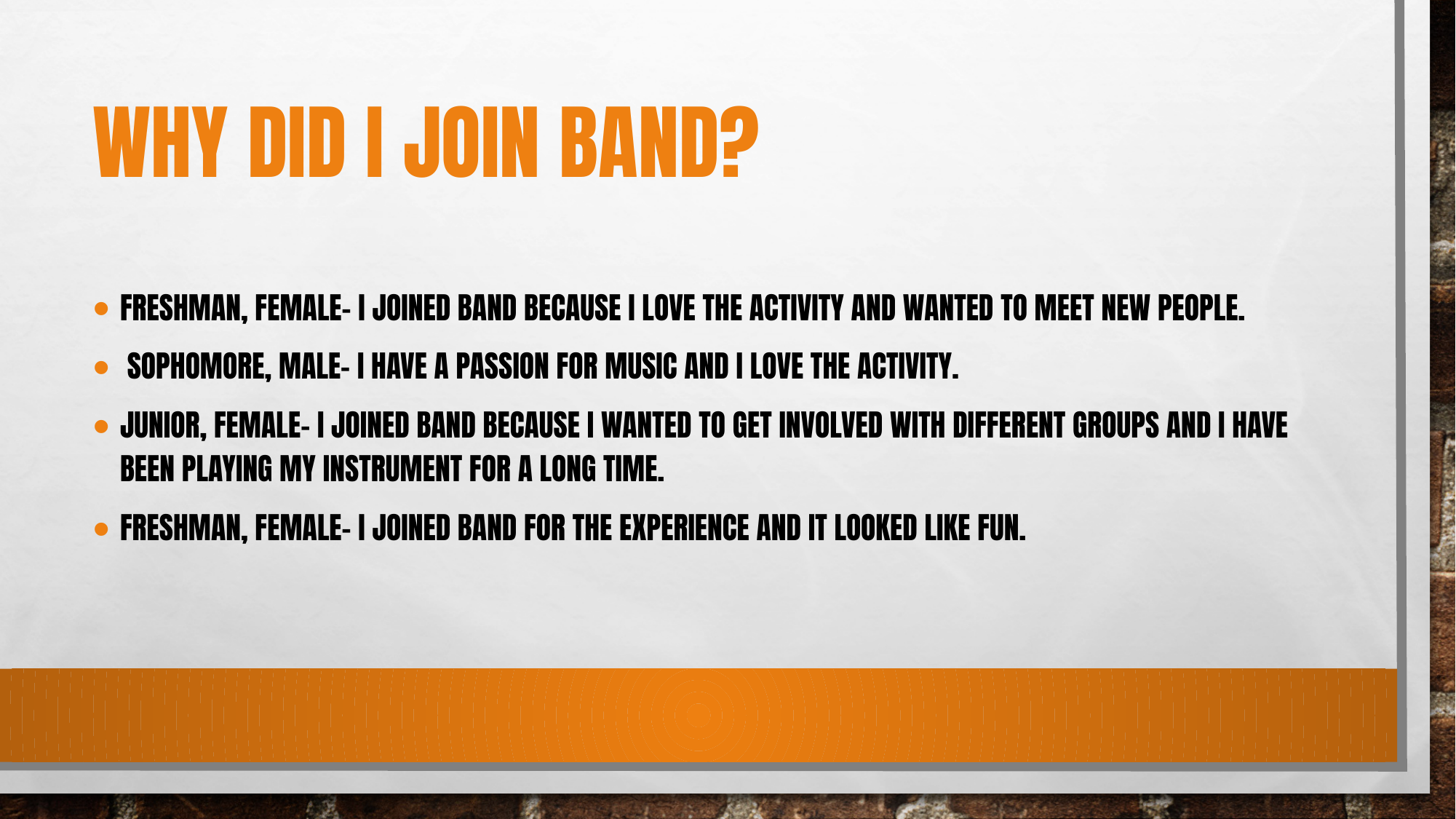

# Why did I join band?
Freshman, Female- I joined band because I love the activity and wanted to meet new people.
 sophomore, male- I have a passion for music and I love the activity.
Junior, female- I joined band because I wanted to get involved with different groups and I have been playing my instrument for a long time.
Freshman, female- I joined band for the experience and it looked like fun.